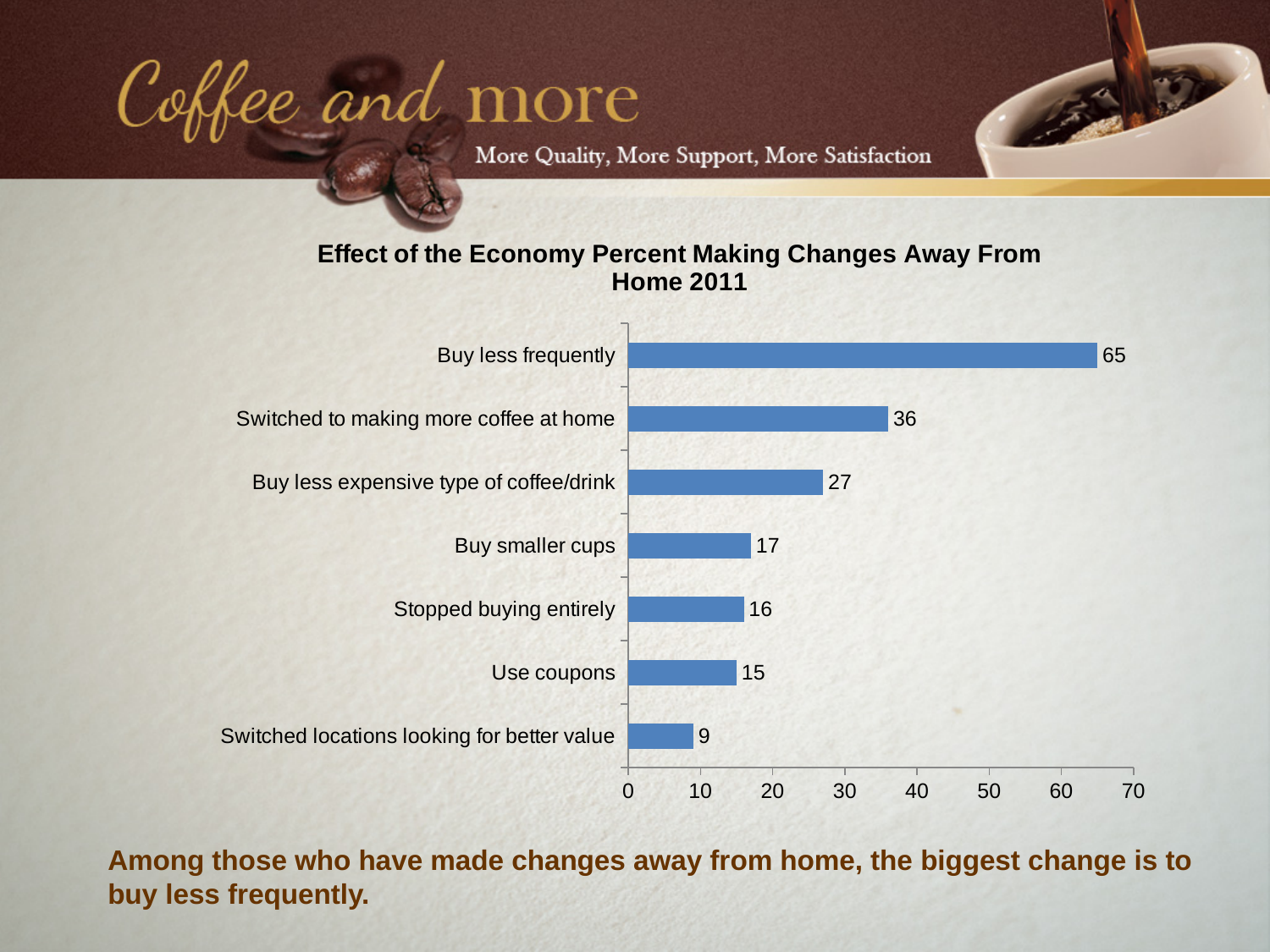

### Chart: Effect of the Economy Percent Making Changes Away From Home 2011

| Category | 2011 |
|---|---|
| Switched locations looking for better value | 9.0 |
| Use coupons | 15.0 |
| Stopped buying entirely | 16.0 |
| Buy smaller cups | 17.0 |
| Buy less expensive type of coffee/drink | 27.0 |
| Switched to making more coffee at home | 36.0 |
| Buy less frequently | 65.0 |
Among those who have made changes away from home, the biggest change is to buy less frequently.